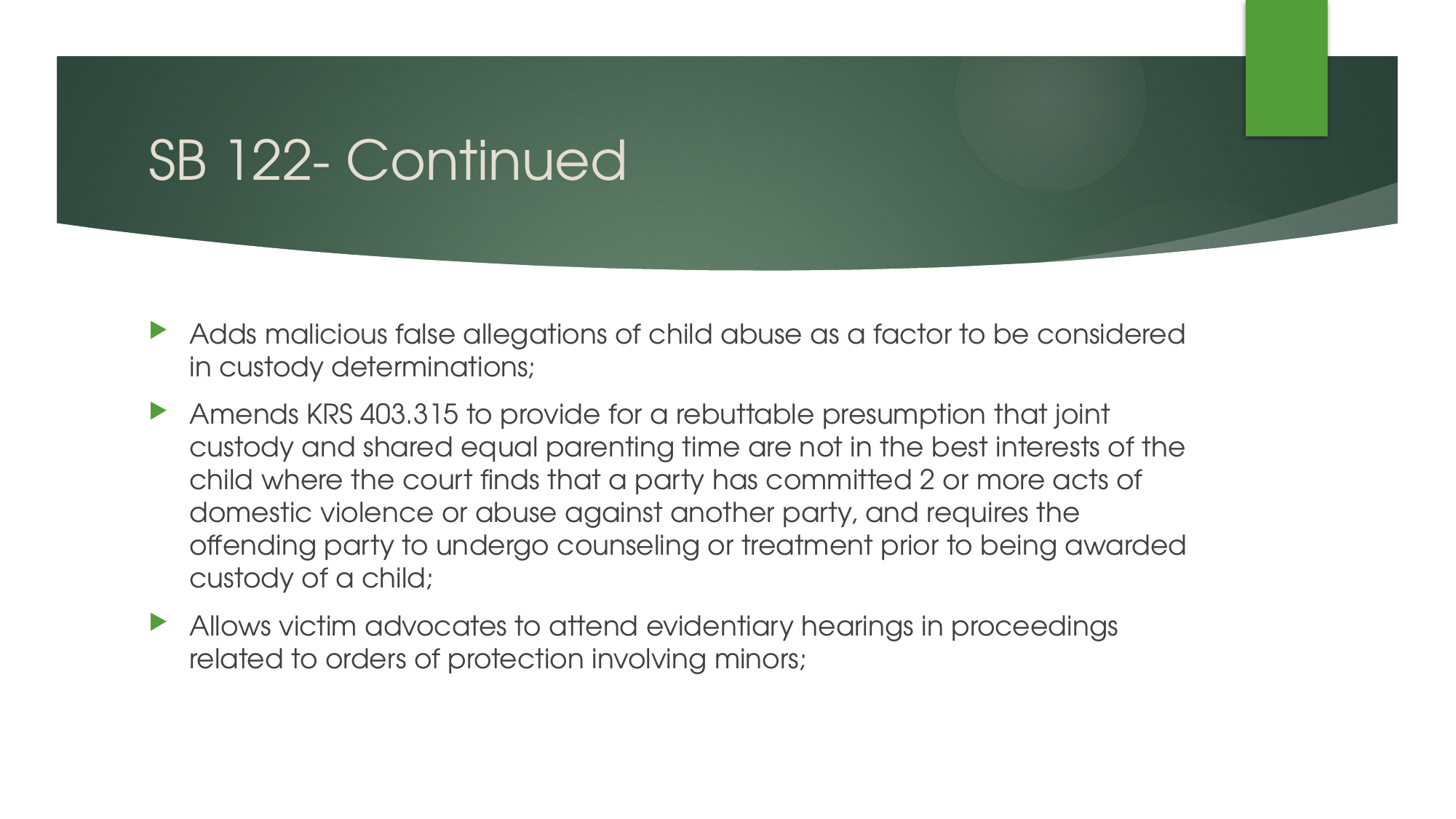

# SB 122- Continued
Adds malicious false allegations of child abuse as a factor to be considered in custody determinations;
Amends KRS 403.315 to provide for a rebuttable presumption that joint custody and shared equal parenting time are not in the best interests of the child where the court finds that a party has committed 2 or more acts of domestic violence or abuse against another party, and requires the offending party to undergo counseling or treatment prior to being awarded custody of a child;
Allows victim advocates to attend evidentiary hearings in proceedings related to orders of protection involving minors;